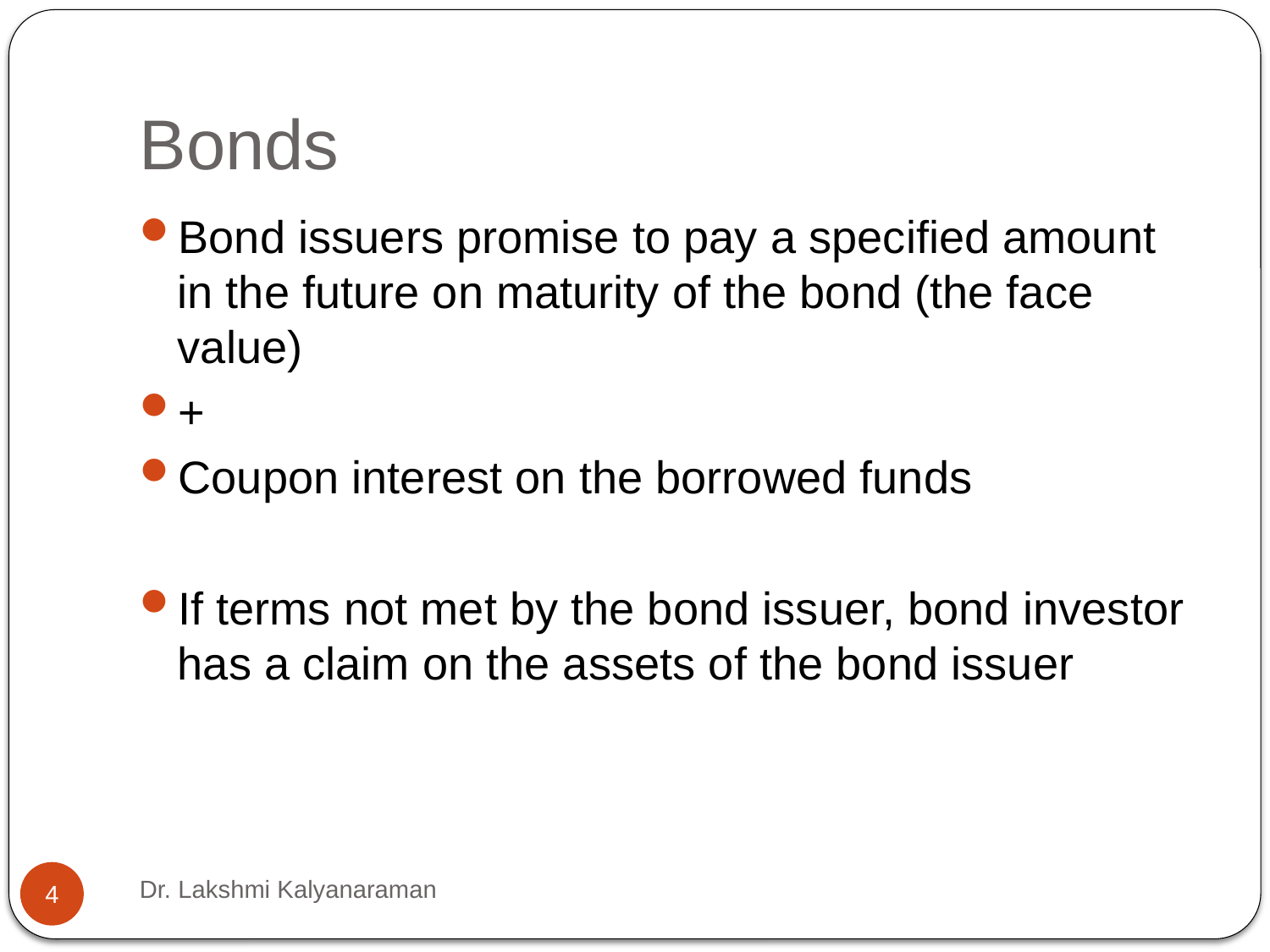

# Bonds
Bond issuers promise to pay a specified amount in the future on maturity of the bond (the face value)
+
Coupon interest on the borrowed funds

If terms not met by the bond issuer, bond investor has a claim on the assets of the bond issuer
Dr. Lakshmi Kalyanaraman
4